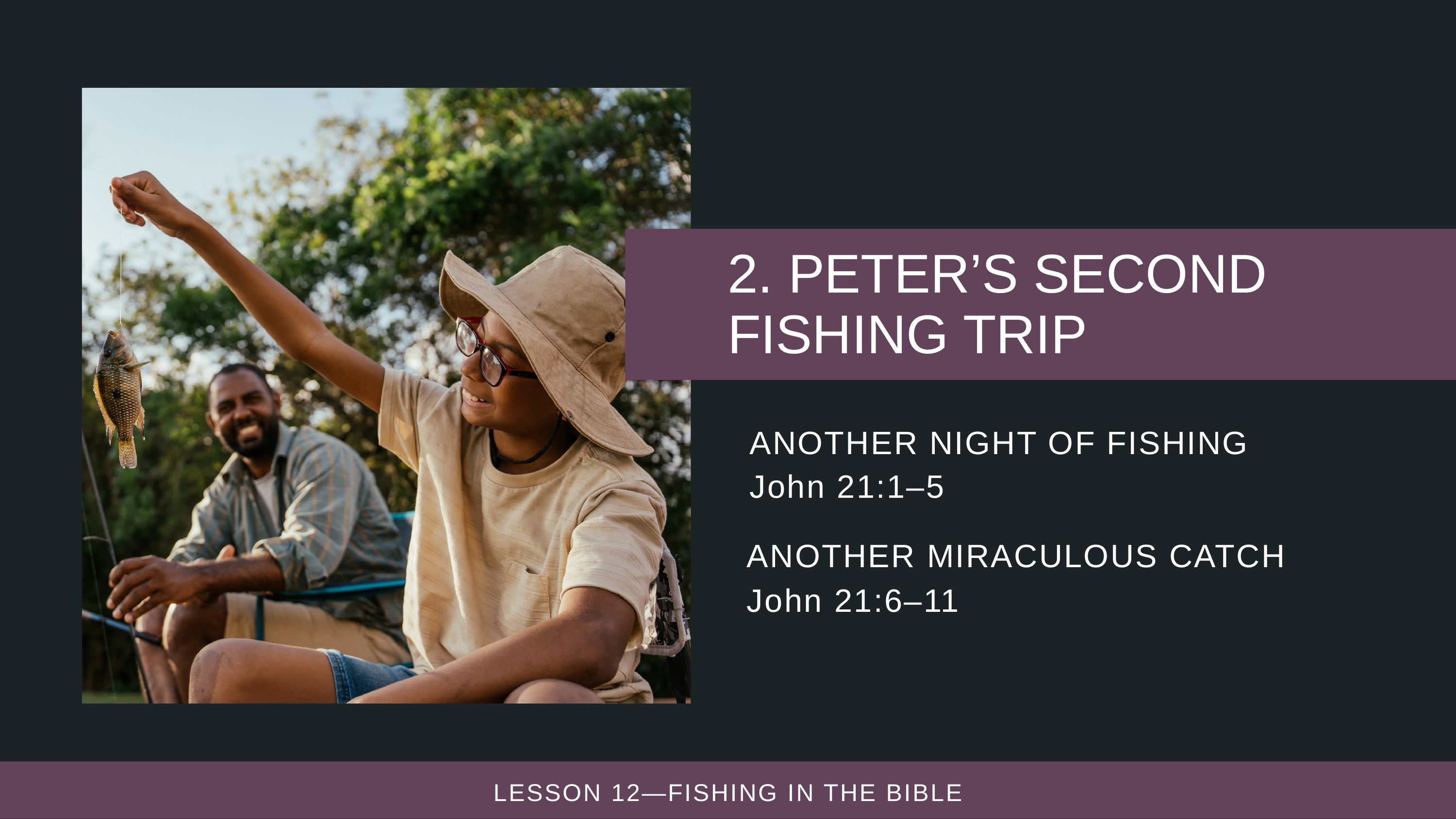

ANOTHER NIGHT OF FISHING
John 21:1–5
ANOTHER MIRACULOUS CATCH
John 21:6–11